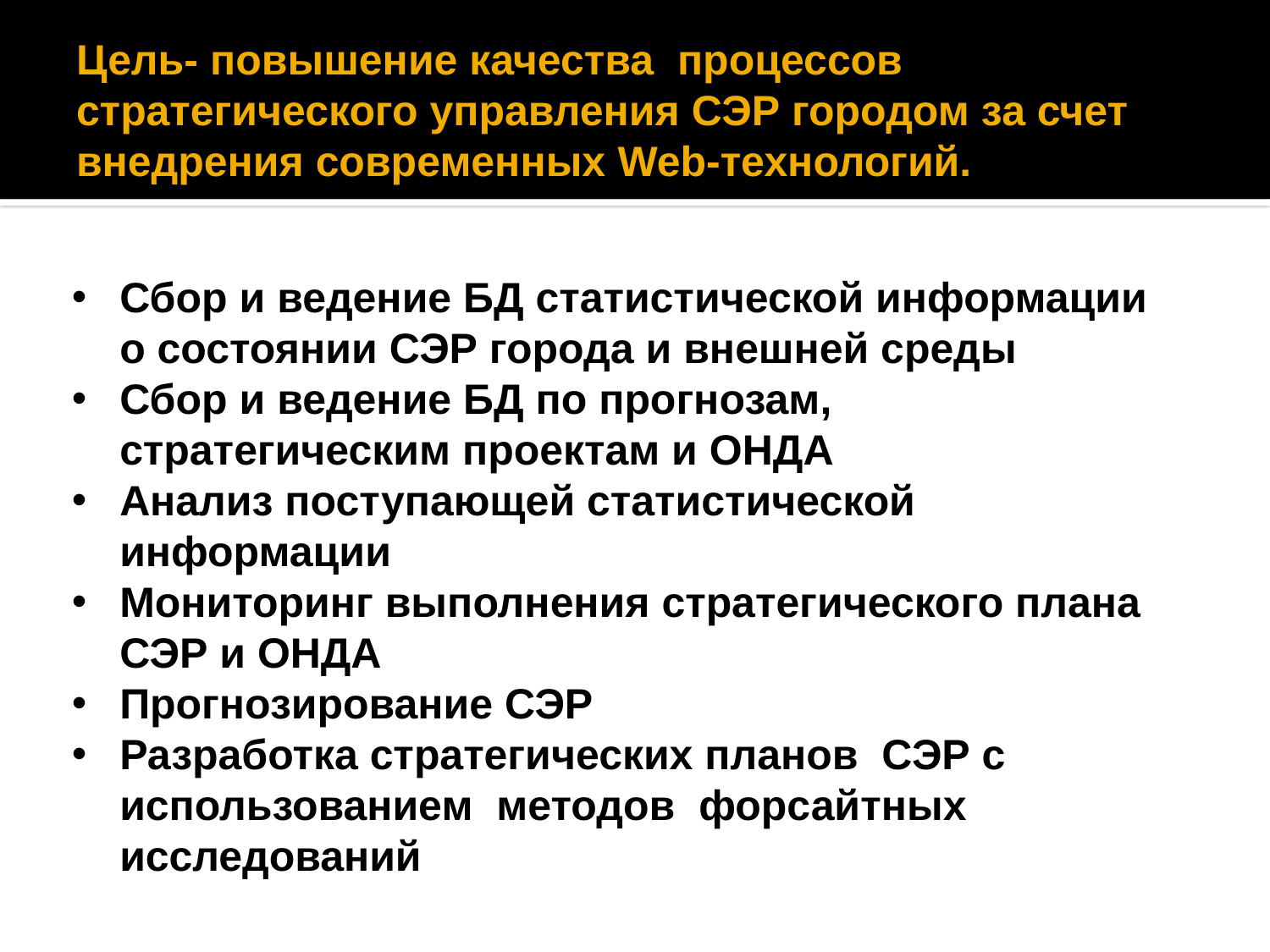

# Цель- повышение качества  процессов стратегического управления СЭР городом за счет внедрения современных Web-технологий.

Сбор и ведение БД статистической информации о состоянии СЭР города и внешней среды
Сбор и ведение БД по прогнозам, стратегическим проектам и ОНДА
Анализ поступающей статистической информации
Мониторинг выполнения стратегического плана СЭР и ОНДА
Прогнозирование СЭР
Разработка стратегических планов  СЭР с использованием  методов  форсайтных  исследований